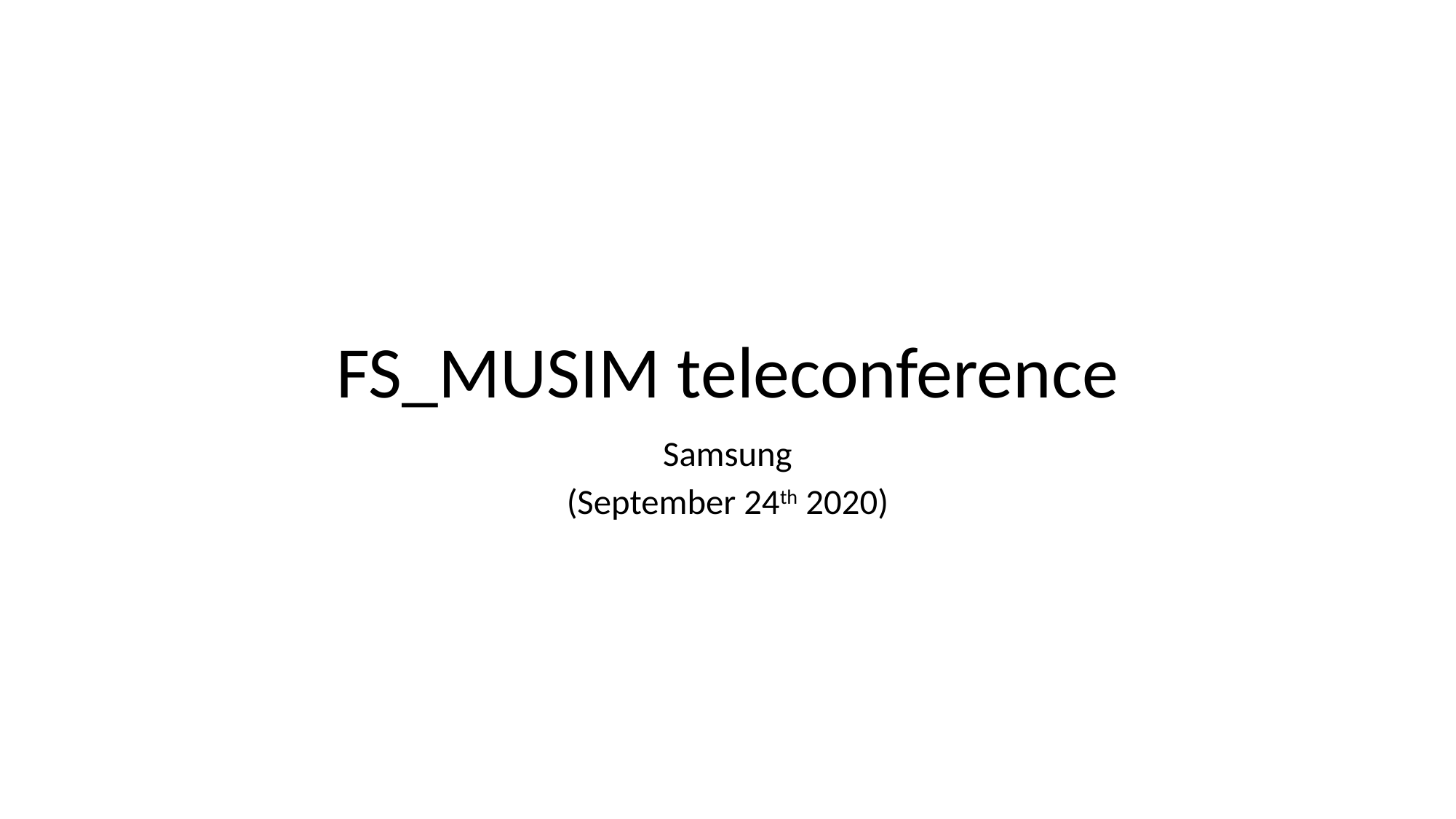

# FS_MUSIM teleconference
Samsung
(September 24th 2020)